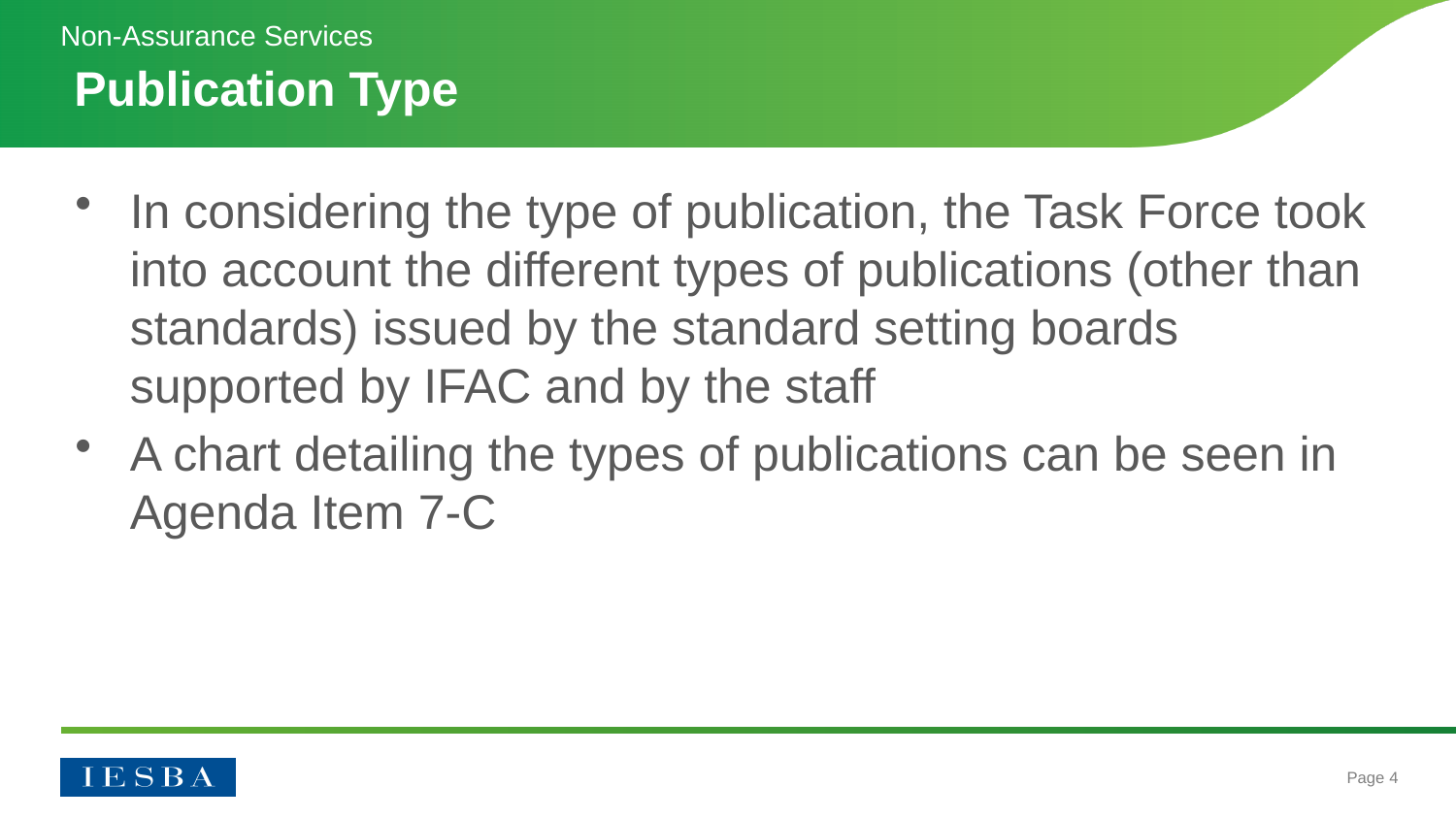

Non-Assurance Services

# Publication Type
In considering the type of publication, the Task Force took into account the different types of publications (other than standards) issued by the standard setting boards supported by IFAC and by the staff
A chart detailing the types of publications can be seen in Agenda Item 7-C